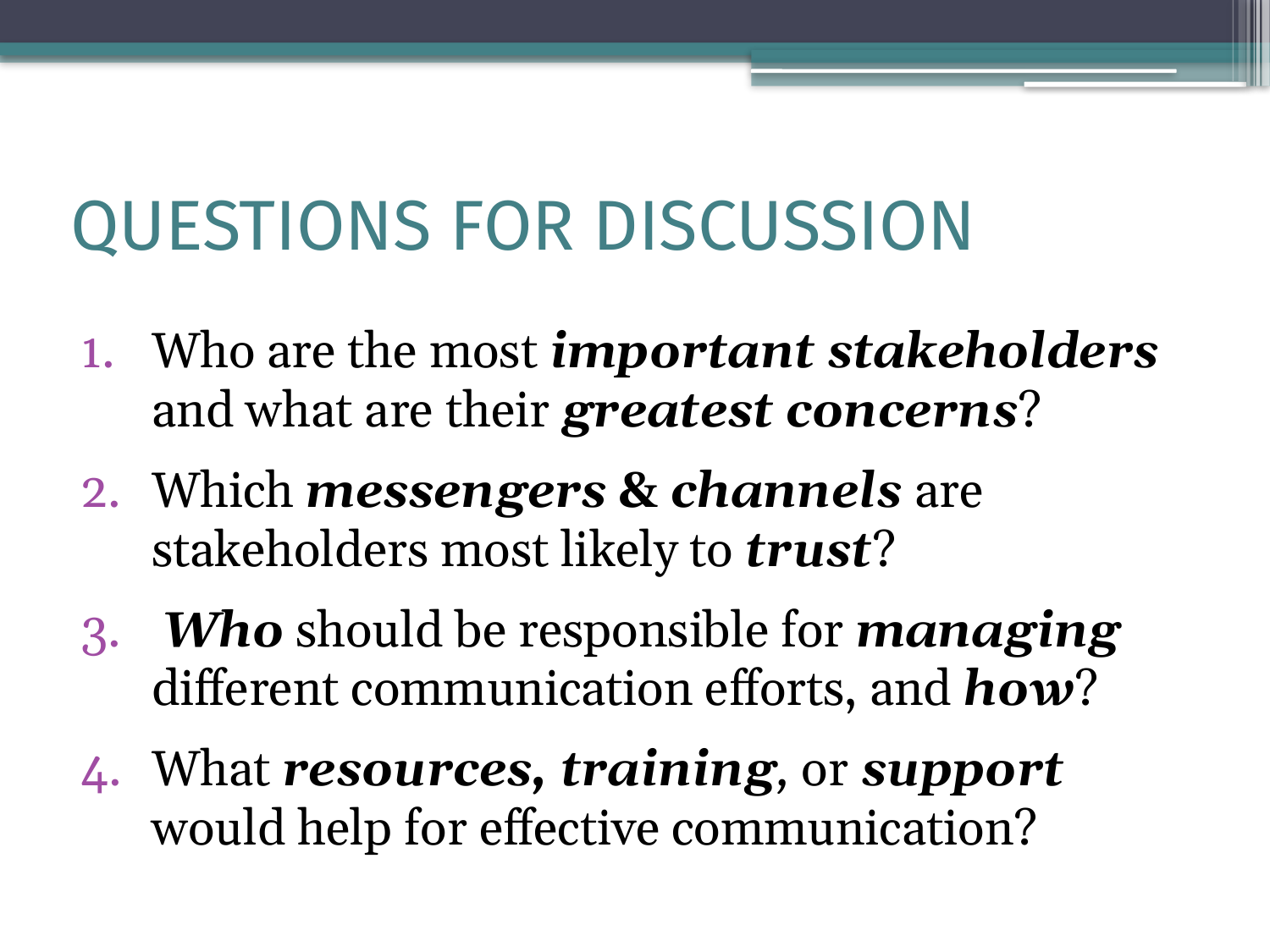

# QUESTIONS FOR DISCUSSION
Who are the most important stakeholders and what are their greatest concerns?
Which messengers & channels are stakeholders most likely to trust?
 Who should be responsible for managing different communication efforts, and how?
What resources, training, or support would help for effective communication?